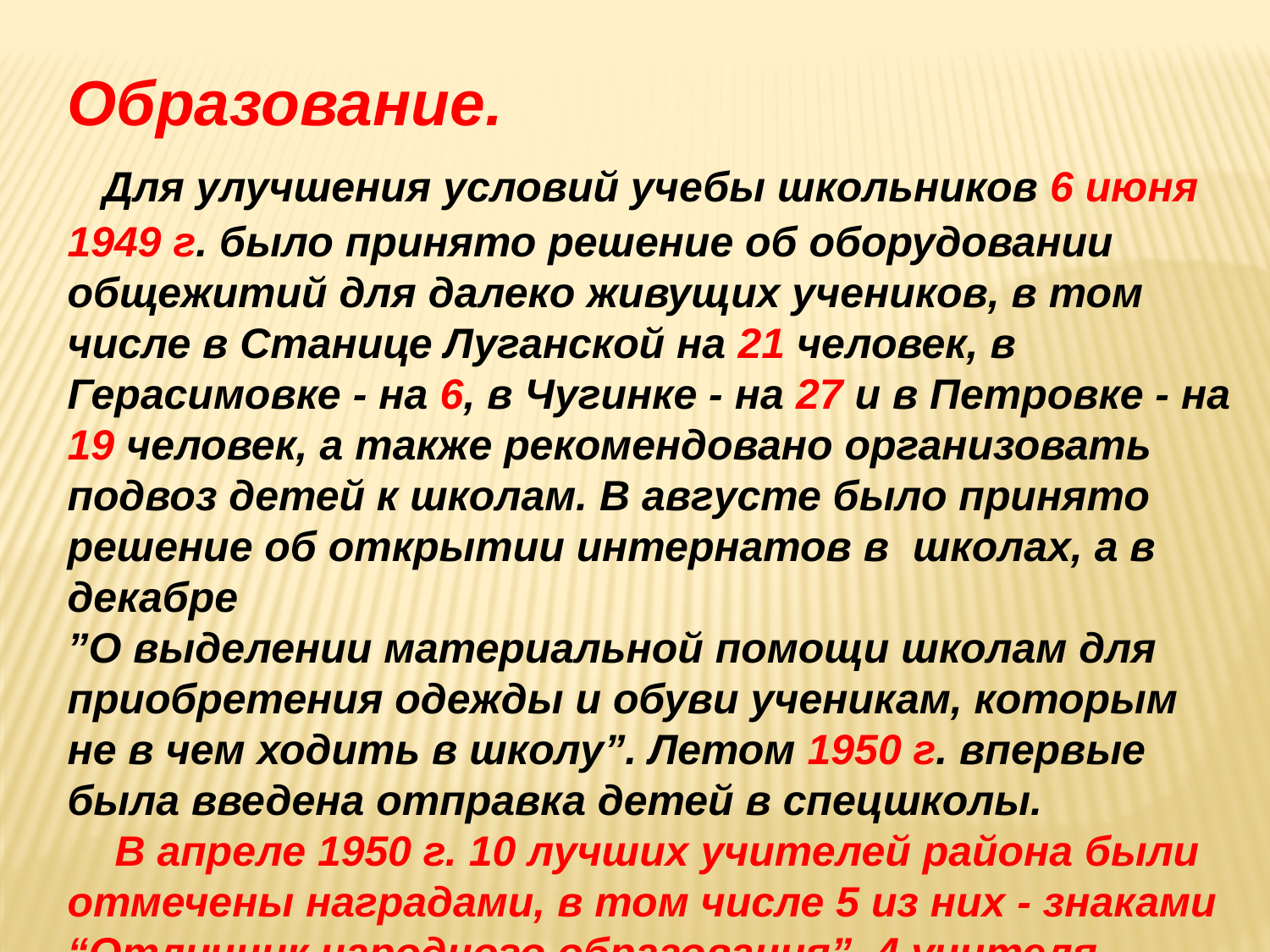

Образование.
  Для улучшения условий учебы школьников 6 июня 1949 г. было принято решение об оборудовании общежитий для далеко живущих учеников, в том числе в Станице Луганской на 21 человек, в Герасимовке - на 6, в Чугинке - на 27 и в Петровке - на 19 человек, а также рекомендовано организовать подвоз детей к школам. В августе было принято решение об открытии интернатов в  школах, а в декабре
”О выделении материальной помощи школам для приобретения одежды и обуви ученикам, которым не в чем ходить в школу”. Летом 1950 г. впервые  была введена отправка детей в спецшколы.
    В апреле 1950 г. 10 лучших учителей района были отмечены наградами, в том числе 5 из них - знаками “Отличник народного образования”, 4 учителя - медалью “За трудовое отличие”.